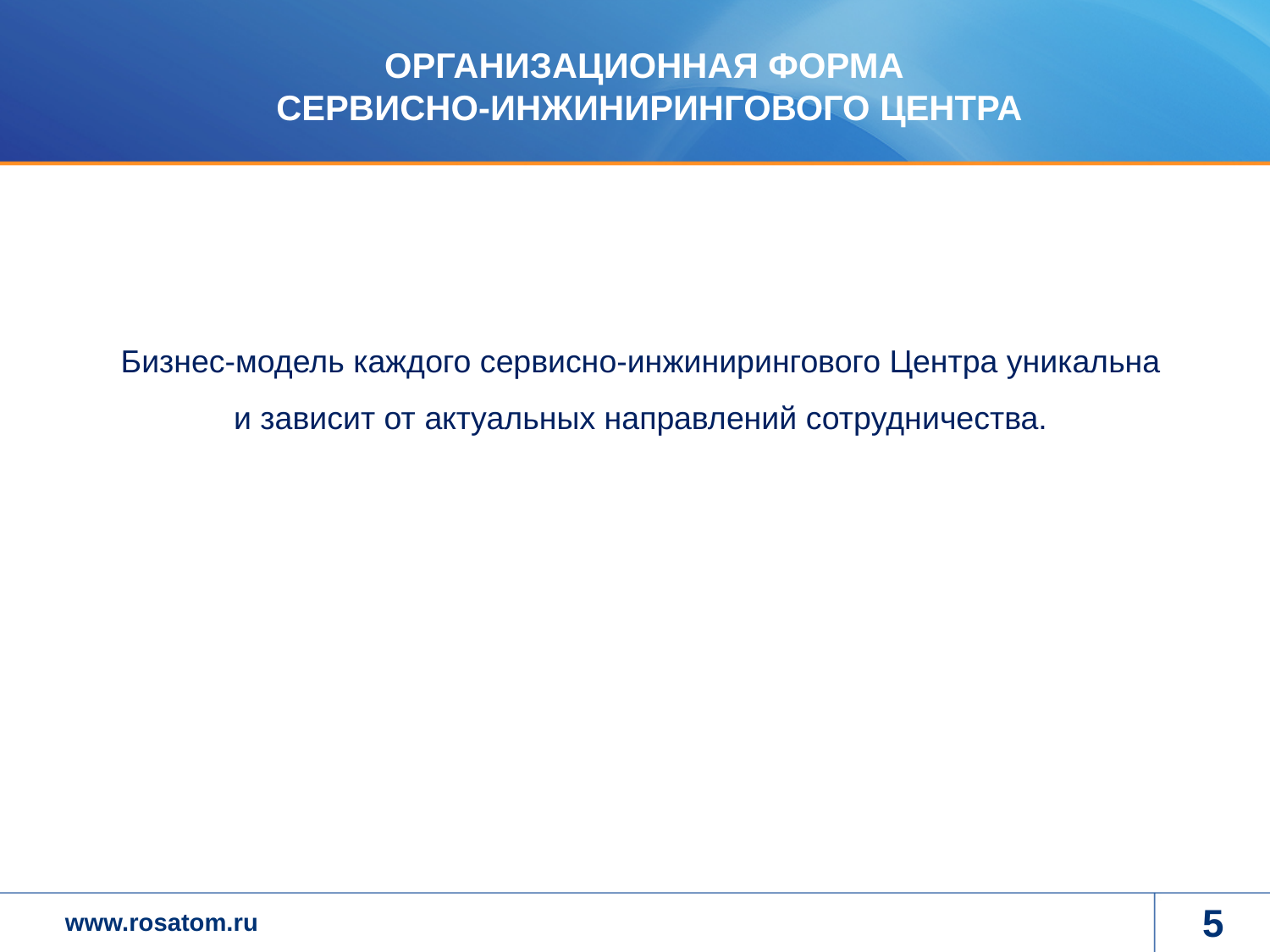

ОРГАНИЗАЦИОННАЯ ФОРМА
СЕРВИСНО-ИНЖИНИРИНГОВОГО ЦЕНТРА

Бизнес-модель каждого сервисно-инжинирингового Центра уникальна
и зависит от актуальных направлений сотрудничества.
5